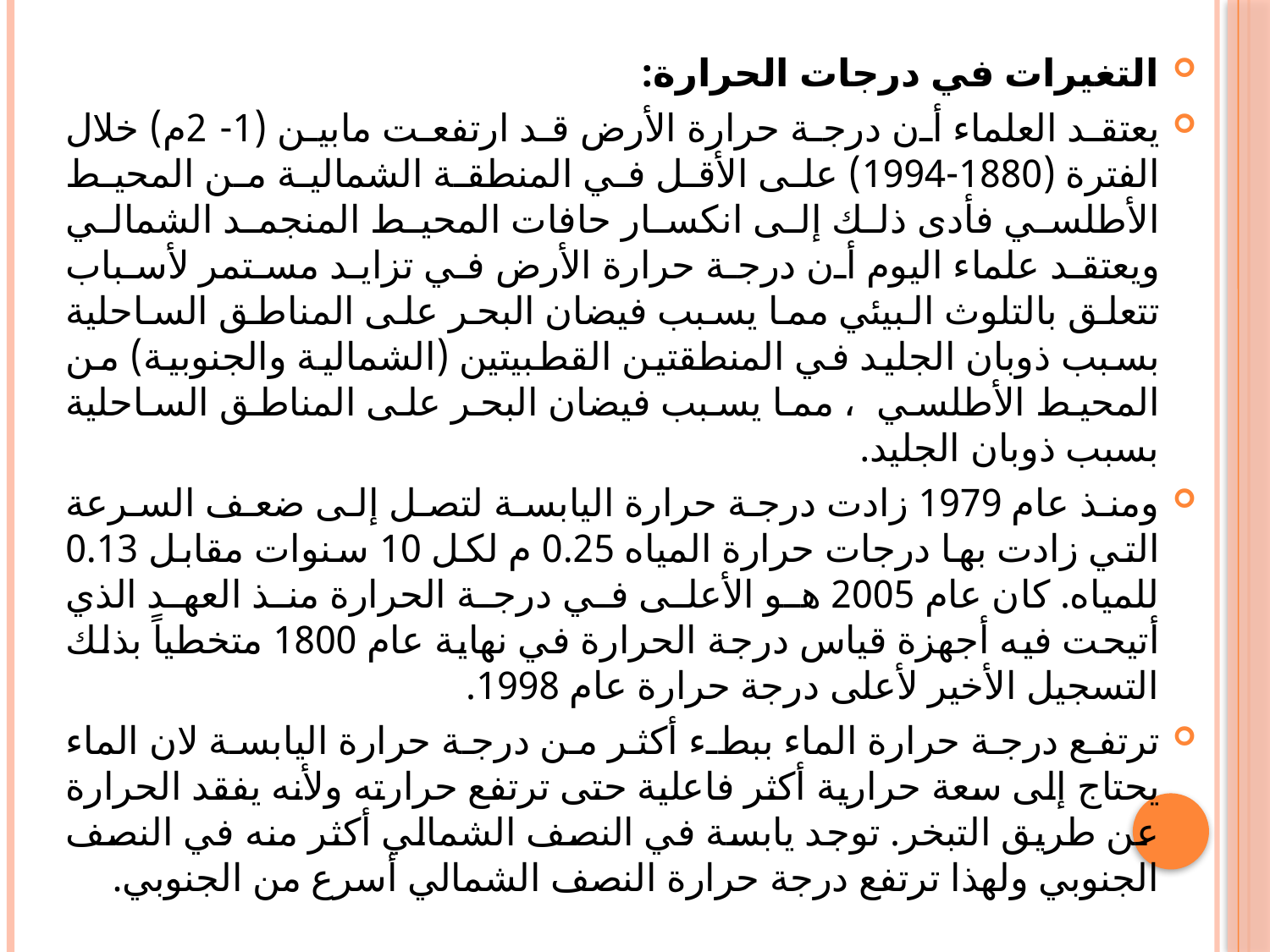

#
التغيرات في درجات الحرارة:
يعتقد العلماء أن درجة حرارة الأرض قد ارتفعت مابين (1-2م) خلال الفترة (1880-1994) على الأقل في المنطقة الشمالية من المحيط الأطلسي فأدى ذلك إلى انكسار حافات المحيط المنجمد الشمالي ويعتقد علماء اليوم أن درجة حرارة الأرض في تزايد مستمر لأسباب تتعلق بالتلوث البيئي مما يسبب فيضان البحر على المناطق الساحلية بسبب ذوبان الجليد في المنطقتين القطبيتين (الشمالية والجنوبية) من المحيط الأطلسي  ، مما يسبب فيضان البحر على المناطق الساحلية بسبب ذوبان الجليد.
ومنذ عام 1979 زادت درجة حرارة اليابسة لتصل إلى ضعف السرعة التي زادت بها درجات حرارة المياه 0.25 م لكل 10 سنوات مقابل 0.13 للمياه. كان عام 2005 هو الأعلى في درجة الحرارة منذ العهد الذي أتيحت فيه أجهزة قياس درجة الحرارة في نهاية عام 1800 متخطياً بذلك التسجيل الأخير لأعلى درجة حرارة عام 1998.
ترتفع درجة حرارة الماء ببطء أكثر من درجة حرارة اليابسة لان الماء يحتاج إلى سعة حرارية أكثر فاعلية حتى ترتفع حرارته ولأنه يفقد الحرارة عن طريق التبخر. توجد يابسة في النصف الشمالي أكثر منه في النصف الجنوبي ولهذا ترتفع درجة حرارة النصف الشمالي أسرع من الجنوبي.